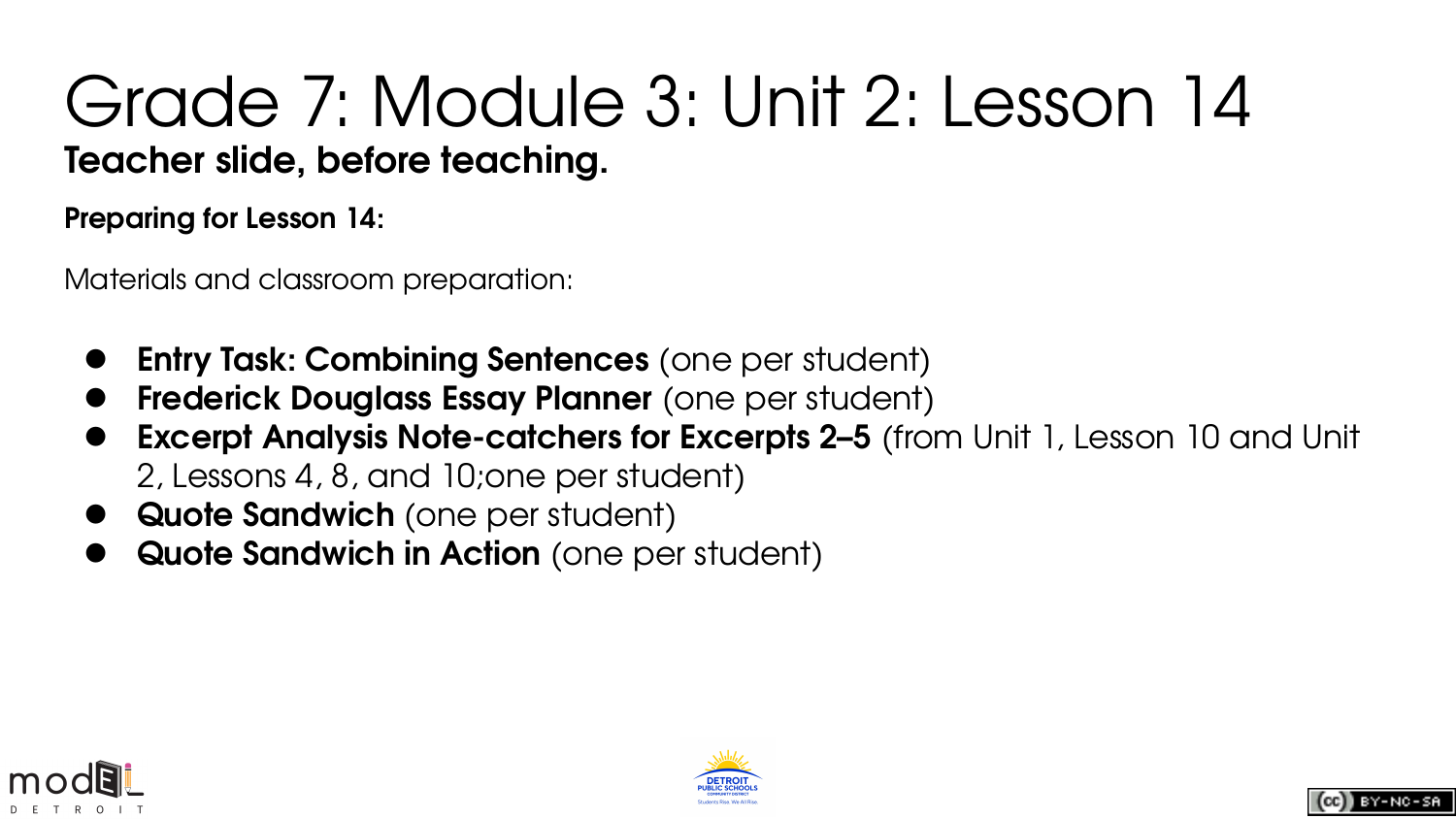

Grade 7: Module 3: Unit 2: Lesson 14
Teacher slide, before teaching.

Preparing for Lesson 14:

Materials and classroom preparation:

Entry Task: Combining Sentences (one per student)
Frederick Douglass Essay Planner (one per student)
Excerpt Analysis Note-catchers for Excerpts 2–5 (from Unit 1, Lesson 10 and Unit 2, Lessons 4, 8, and 10;one per student)
Quote Sandwich (one per student)
Quote Sandwich in Action (one per student)